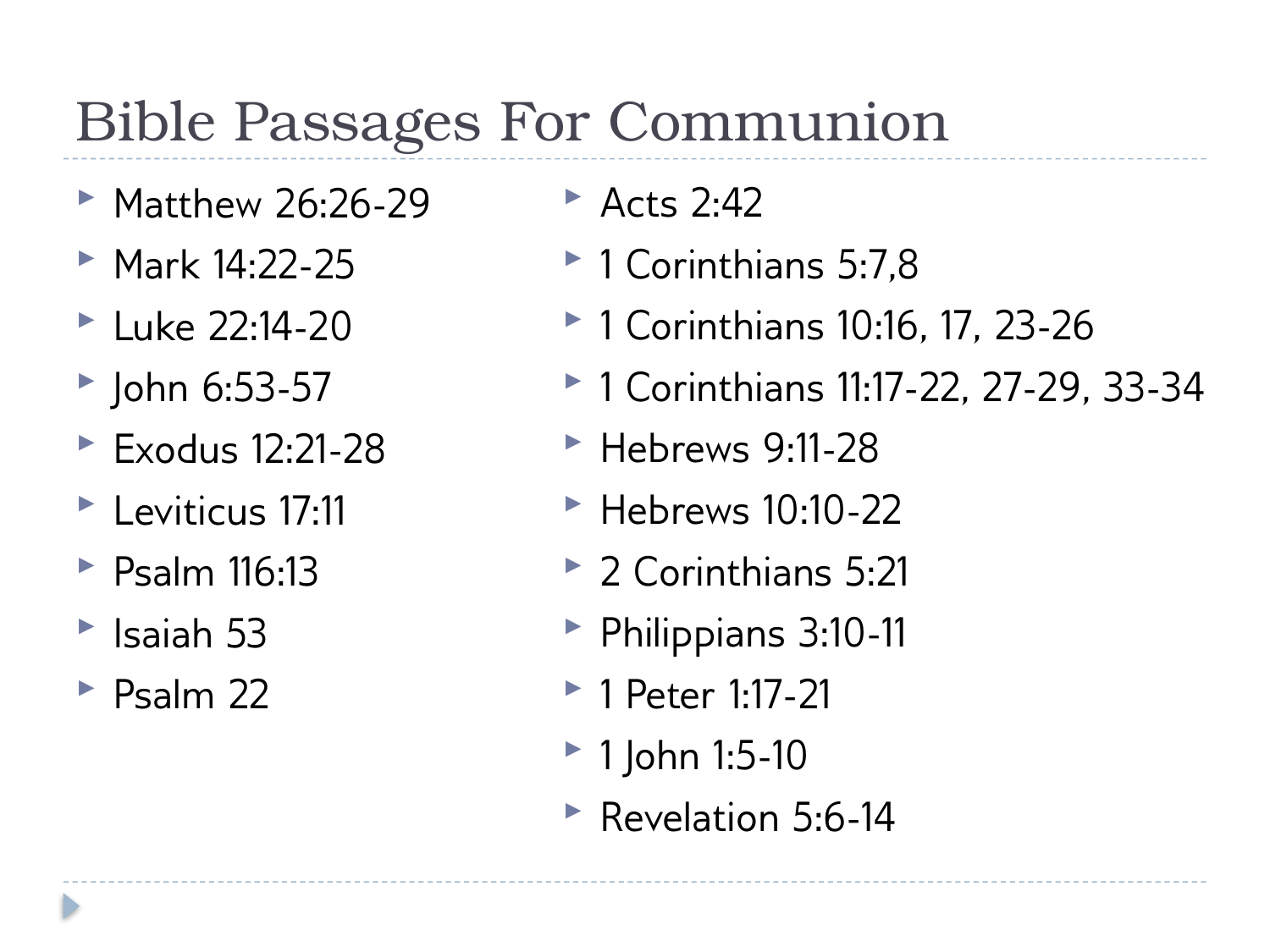

# Bible Passages For Communion
Acts 2:42
1 Corinthians 5:7,8
1 Corinthians 10:16, 17, 23-26
1 Corinthians 11:17-22, 27-29, 33-34
Hebrews 9:11-28
Hebrews 10:10-22
2 Corinthians 5:21
Philippians 3:10-11
1 Peter 1:17-21
1 John 1:5-10
Revelation 5:6-14

Matthew 26:26-29
Mark 14:22-25
Luke 22:14-20
John 6:53-57
Exodus 12:21-28
Leviticus 17:11
Psalm 116:13
Isaiah 53
Psalm 22